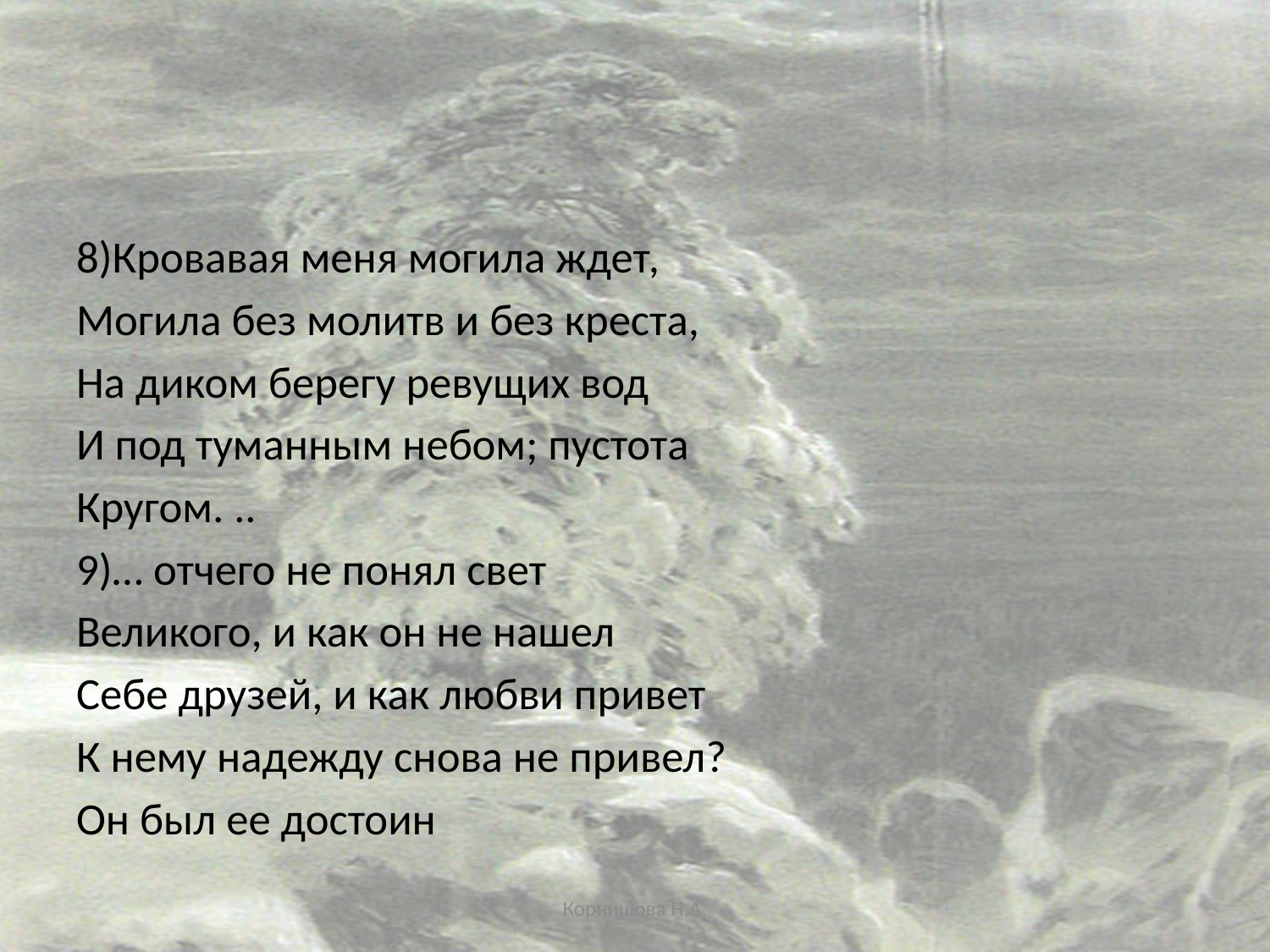

#
8)Кровавая меня могила ждет,
Могила без молитв и без креста,
На диком берегу ревущих вод
И под туманным небом; пустота
Кругом. ..
9)… отчего не понял свет
Великого, и как он не нашел
Себе друзей, и как любви привет
К нему надежду снова не привел?
Он был ее достоин
Корнишова Н.А.